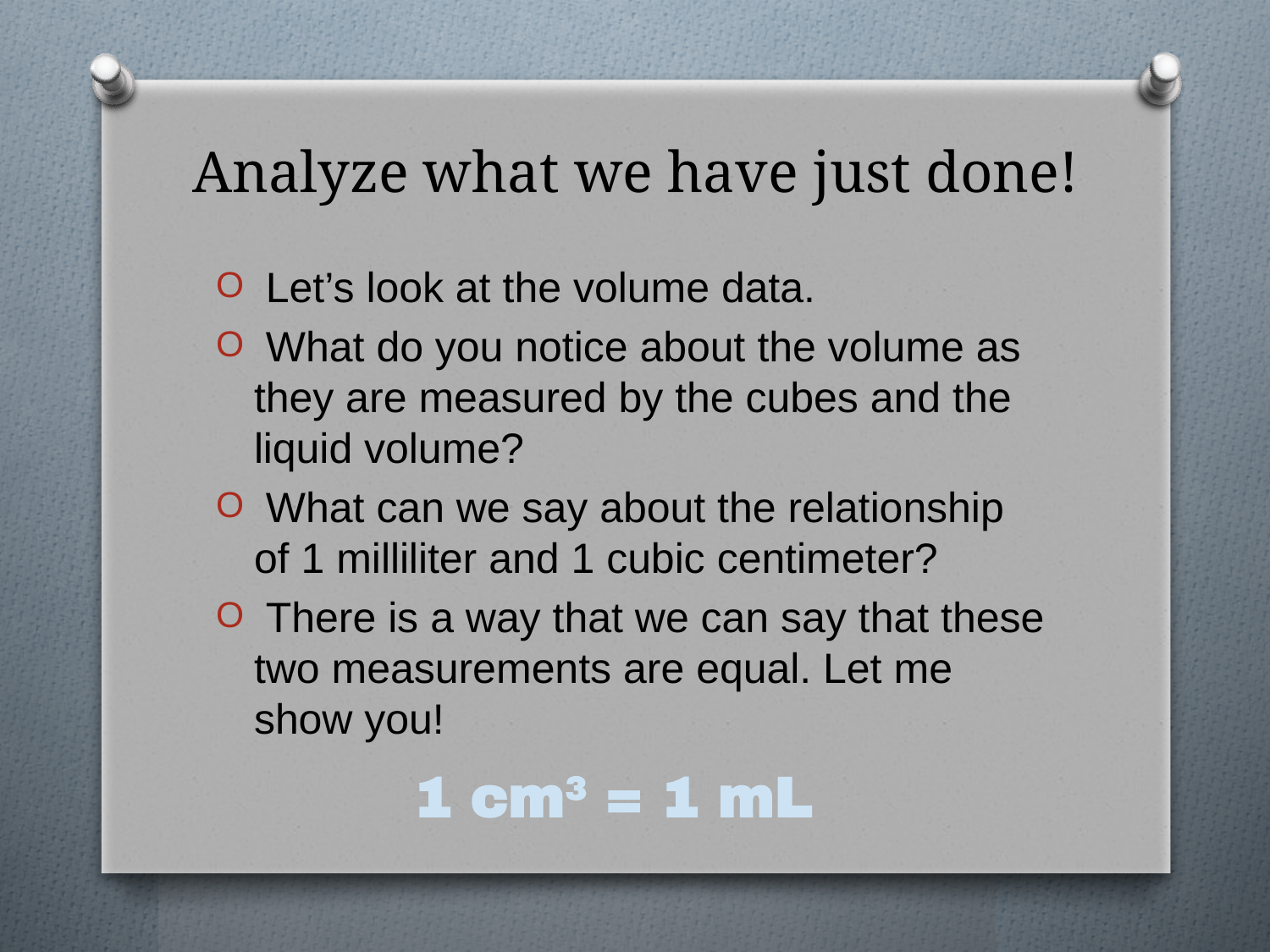

# Analyze what we have just done!
 Let’s look at the volume data.
 What do you notice about the volume as they are measured by the cubes and the liquid volume?
 What can we say about the relationship of 1 milliliter and 1 cubic centimeter?
 There is a way that we can say that these two measurements are equal. Let me show you!
1 cm3 = 1 mL